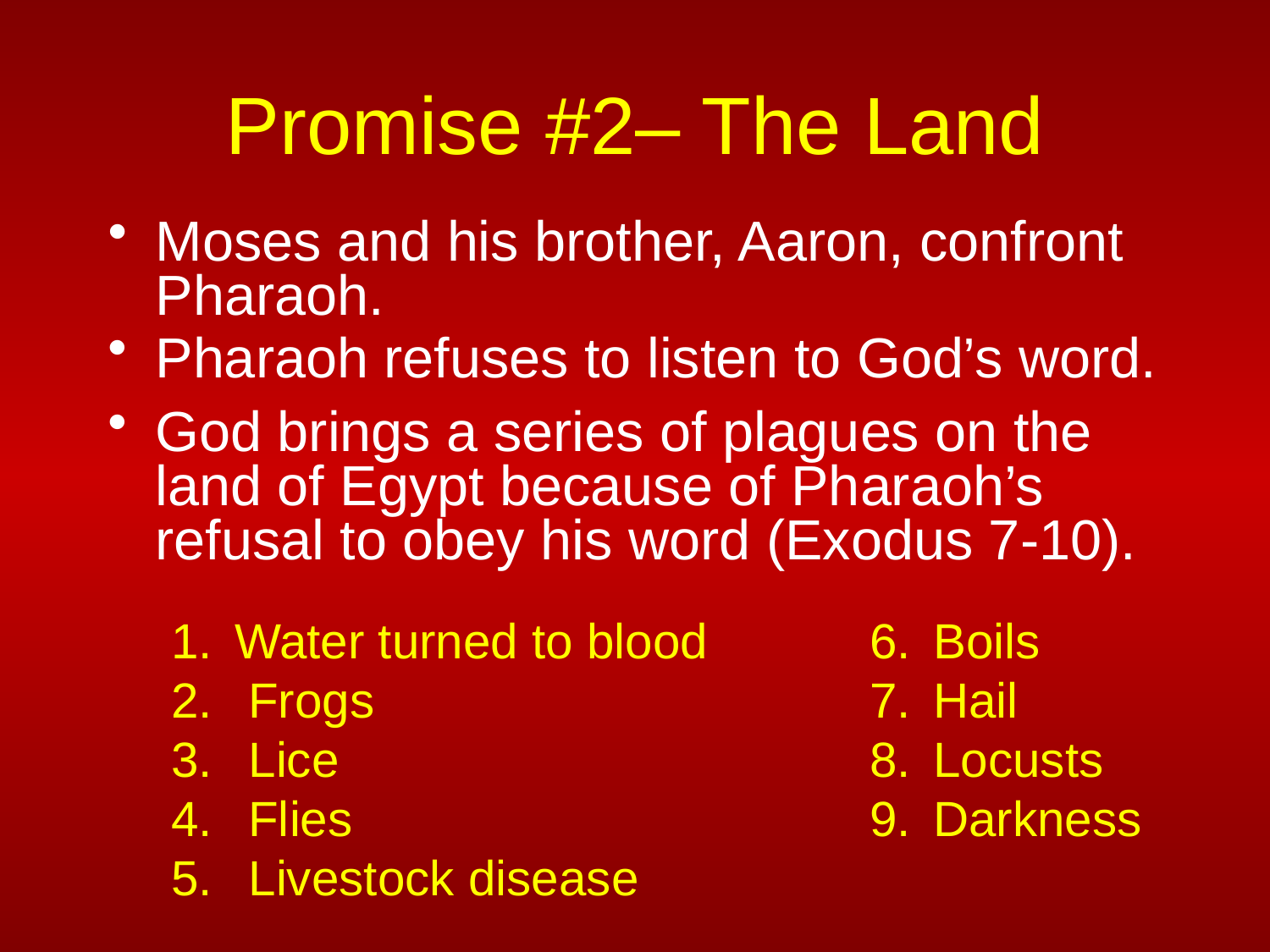

# Promise #2– The Land
Moses and his brother, Aaron, confront Pharaoh.
Pharaoh refuses to listen to God’s word.
God brings a series of plagues on the land of Egypt because of Pharaoh’s refusal to obey his word (Exodus 7-10).
Water turned to blood
 Frogs
 Lice
 Flies
 Livestock disease
Boils
Hail
Locusts
Darkness